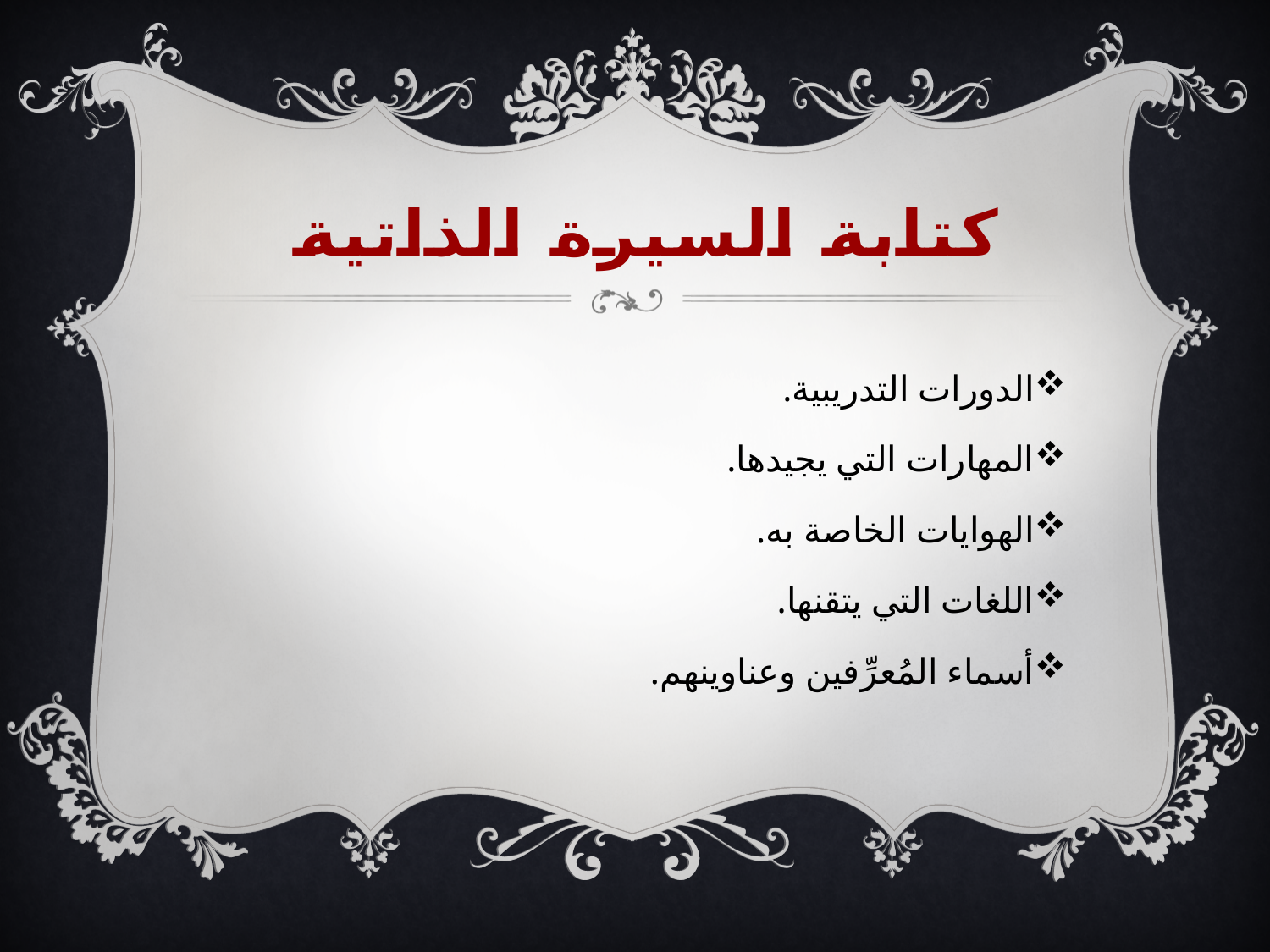

# كتابة السيرة الذاتية
الدورات التدريبية.
المهارات التي يجيدها.
الهوايات الخاصة به.
اللغات التي يتقنها.
أسماء المُعرِّفين وعناوينهم.